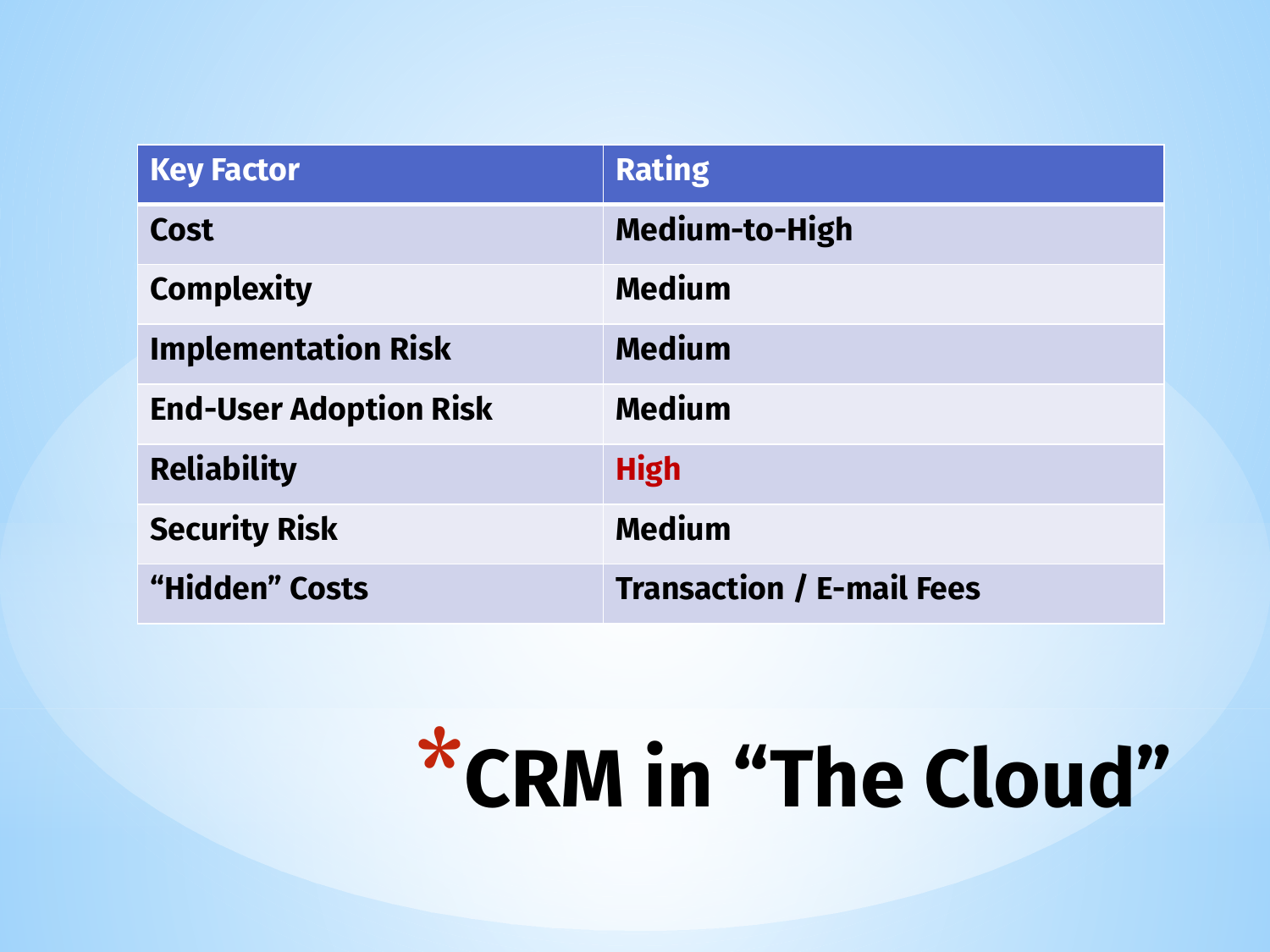

| Key Factor | Rating |
| --- | --- |
| Cost | Medium-to-High |
| Complexity | Medium |
| Implementation Risk | Medium |
| End-User Adoption Risk | Medium |
| Reliability | High |
| Security Risk | Medium |
| “Hidden” Costs | Transaction / E-mail Fees |
# CRM in “The Cloud”